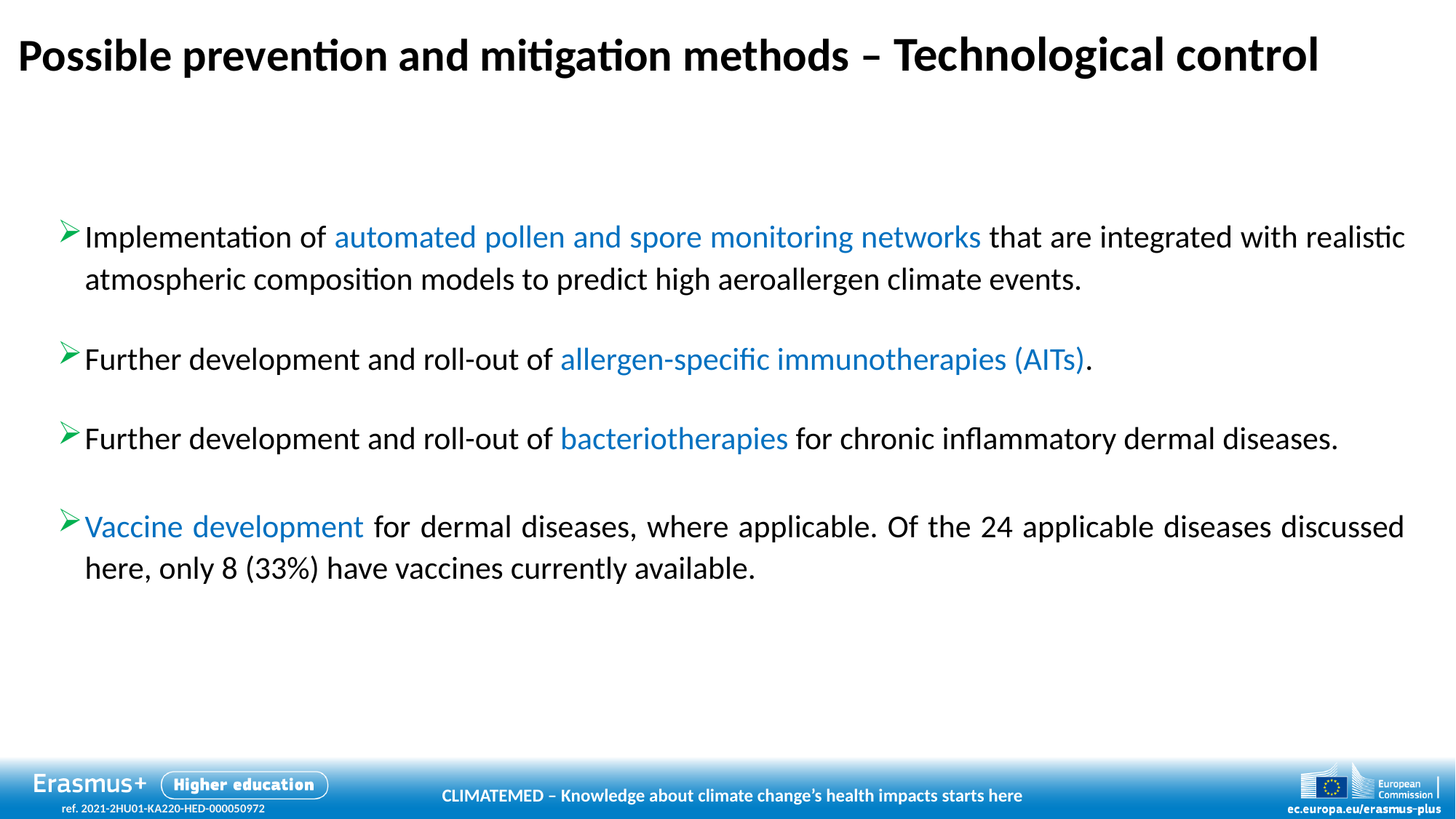

Possible prevention and mitigation methods – Technological control

Implementation of automated pollen and spore monitoring networks that are integrated with realistic atmospheric composition models to predict high aeroallergen climate events.
Further development and roll-out of allergen-specific immunotherapies (AITs).
Further development and roll-out of bacteriotherapies for chronic inflammatory dermal diseases.
Vaccine development for dermal diseases, where applicable. Of the 24 applicable diseases discussed here, only 8 (33%) have vaccines currently available.